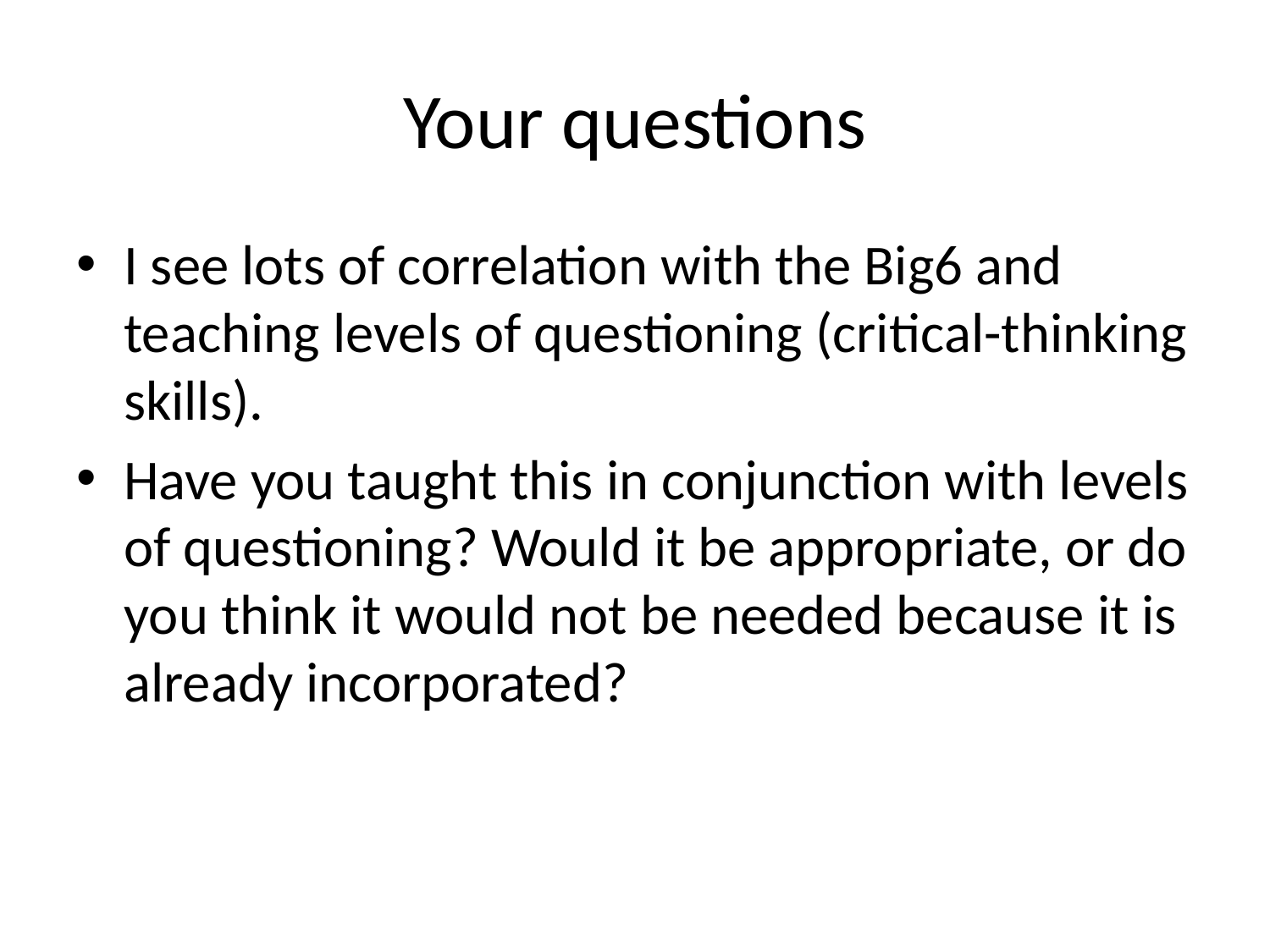

# Your questions
I see lots of correlation with the Big6 and teaching levels of questioning (critical-thinking skills).
Have you taught this in conjunction with levels of questioning? Would it be appropriate, or do you think it would not be needed because it is already incorporated?